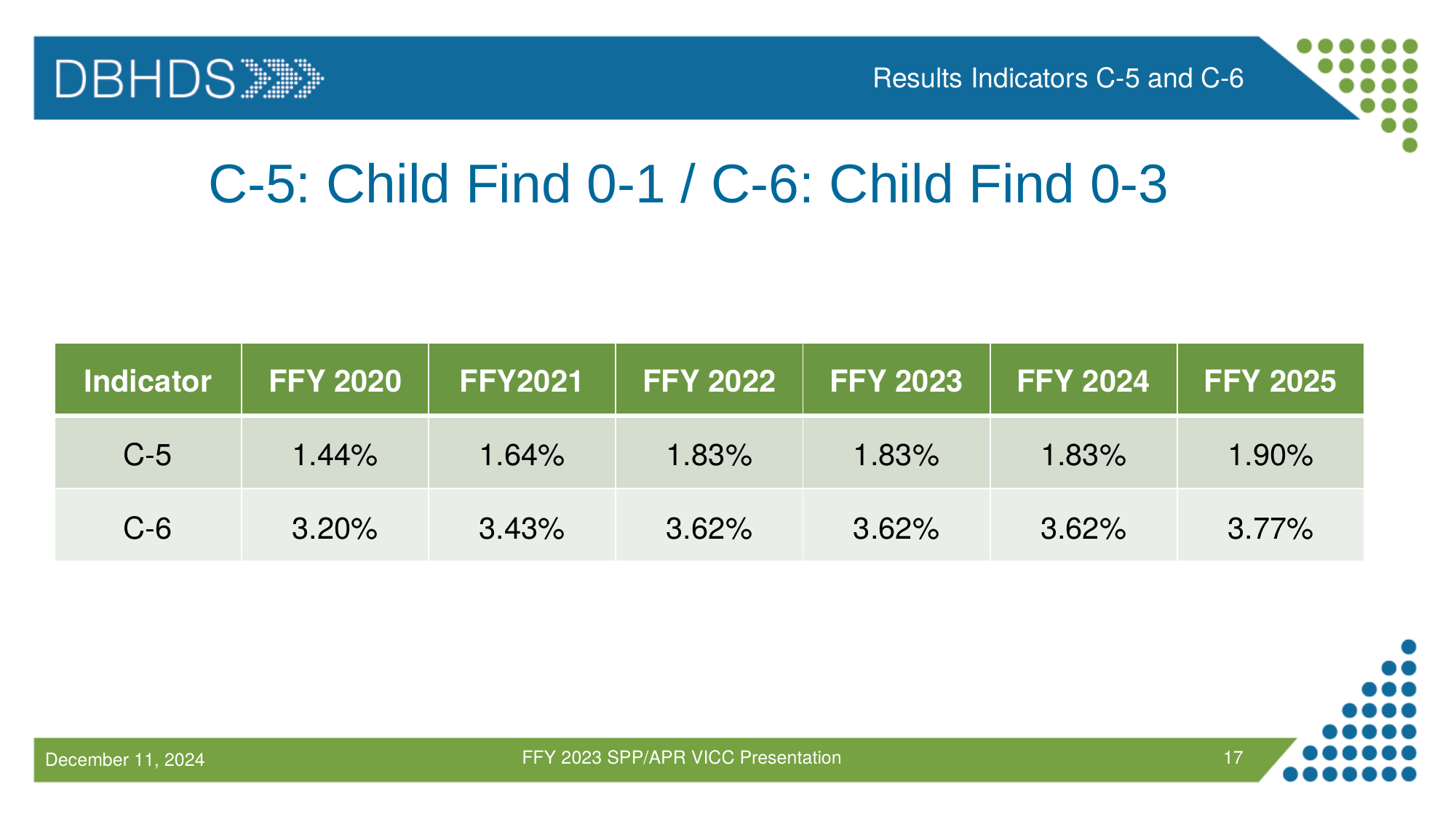

Results Indicators C-5 and C-6
# C-5: Child Find 0-1 / C-6: Child Find 0-3
| Indicator | FFY 2020 | FFY2021 | FFY 2022 | FFY 2023 | FFY 2024 | FFY 2025 |
| --- | --- | --- | --- | --- | --- | --- |
| C-5 | 1.44% | 1.64% | 1.83% | 1.83% | 1.83% | 1.90% |
| C-6 | 3.20% | 3.43% | 3.62% | 3.62% | 3.62% | 3.77% |
FFY 2023 SPP/APR VICC Presentation
17
December 11, 2024